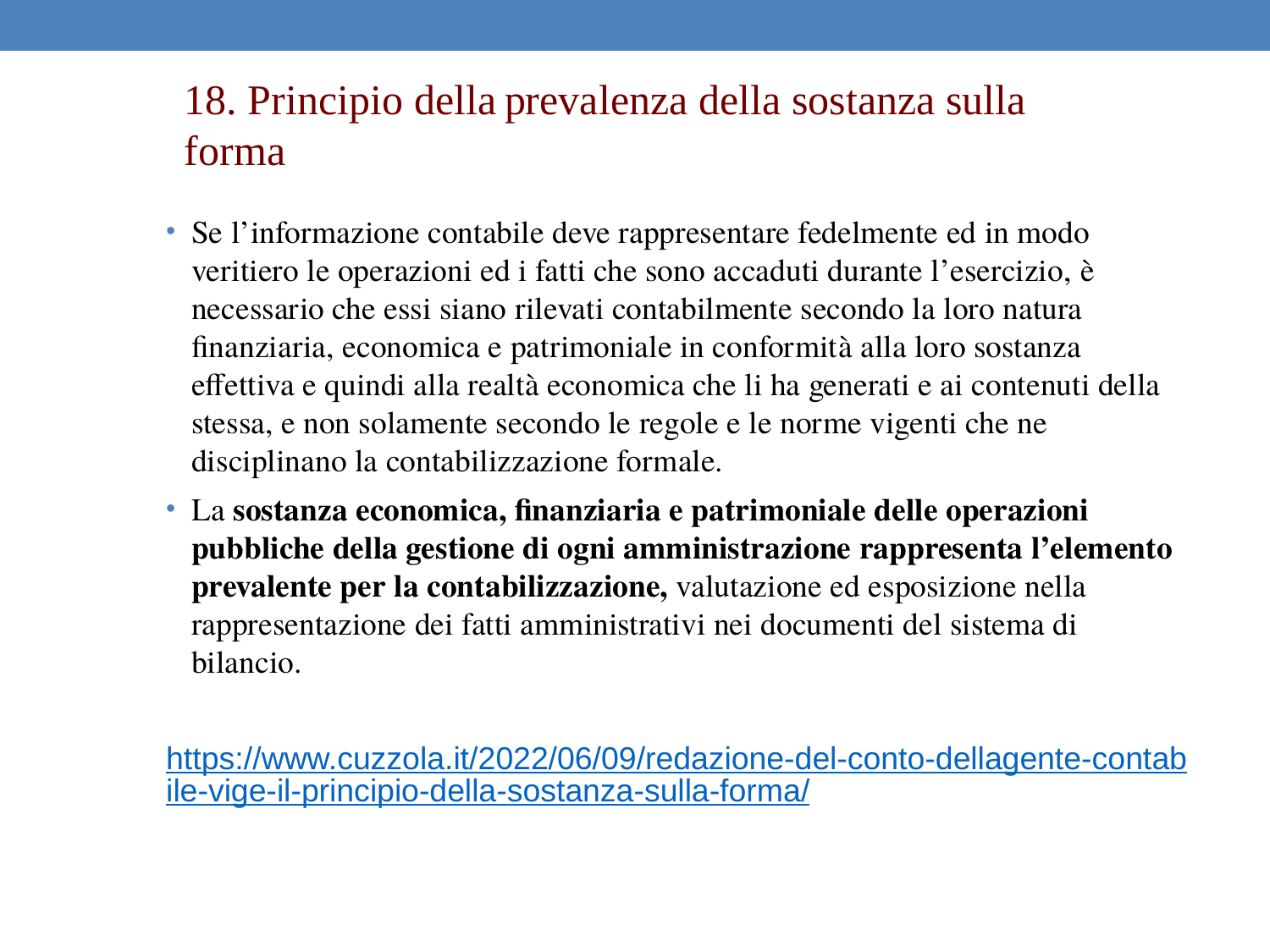

18. Principio della prevalenza della sostanza sulla forma

Se l’informazione contabile deve rappresentare fedelmente ed in modo veritiero le operazioni ed i fatti che sono accaduti durante l’esercizio, è necessario che essi siano rilevati contabilmente secondo la loro natura finanziaria, economica e patrimoniale in conformità alla loro sostanza effettiva e quindi alla realtà economica che li ha generati e ai contenuti della stessa, e non solamente secondo le regole e le norme vigenti che ne disciplinano la contabilizzazione formale.
La sostanza economica, finanziaria e patrimoniale delle operazioni pubbliche della gestione di ogni amministrazione rappresenta l’elemento prevalente per la contabilizzazione, valutazione ed esposizione nella rappresentazione dei fatti amministrativi nei documenti del sistema di bilancio.

https://www.cuzzola.it/2022/06/09/redazione-del-conto-dellagente-contabile-vige-il-principio-della-sostanza-sulla-forma/